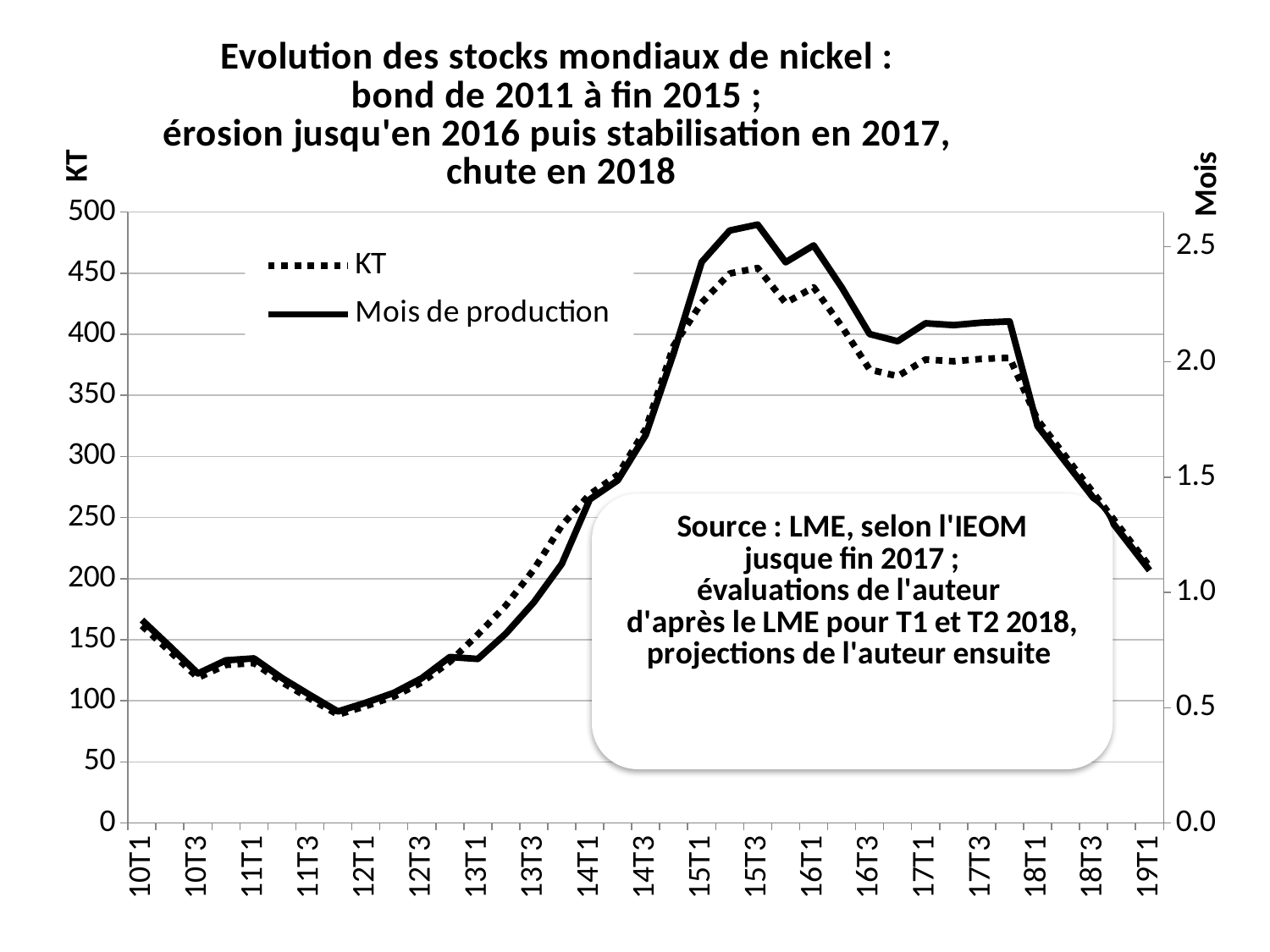

### Chart: Evolution des stocks mondiaux de nickel :
bond de 2011 à fin 2015 ;
érosion jusqu'en 2016 puis stabilisation en 2017,
chute en 2018

| Category | KT | Mois de production |  |
|---|---|---|---|
| 10T1 | 161.4 | 0.880363636363636 | None |
| 10T2 | 140.4 | 0.765818181818182 | None |
| 10T3 | 118.9 | 0.648545454545454 | None |
| 10T4 | 129.4 | 0.705818181818182 | None |
| 11T1 | 130.9 | 0.714 | None |
| 11T2 | 115.3 | 0.628909090909091 | None |
| 11T3 | 101.8 | 0.555272727272727 | None |
| 11T4 | 88.7 | 0.483818181818182 | None |
| 12T1 | 95.7 | 0.522 | None |
| 12T2 | 103.5 | 0.564545454545454 | None |
| 12T3 | 115.2 | 0.628363636363636 | None |
| 12T4 | 132.0 | 0.72 | None |
| 13T1 | 154.2 | 0.711692307692308 | None |
| 13T2 | 178.0 | 0.821538461538462 | None |
| 13T3 | 207.4 | 0.957230769230769 | None |
| 13T4 | 243.5 | 1.123846153846154 | None |
| 14T1 | 269.0 | 1.403478260869565 | None |
| 14T2 | 284.9 | 1.486434782608696 | None |
| 14T3 | 322.6 | 1.683130434782609 | None |
| 14T4 | 390.7 | 2.038434782608696 | None |
| 15T1 | 425.8 | 2.433142857142857 | None |
| 15T2 | 449.7 | 2.569714285714285 | None |
| 15T3 | 454.2 | 2.595428571428571 | None |
| 15T4 | 425.6 | 2.432 | None |
| 16T1 | 438.4 | 2.505142857142857 | None |
| 16T2 | 406.6 | 2.323428571428572 | None |
| 16T3 | 371.1 | 2.120571428571428 | None |
| 16T4 | 365.7 | 2.089714285714285 | None |
| 17T1 | 379.3 | 2.167428571428571 | None |
| 17T2 | 377.9 | 2.159428571428571 | None |
| 17T3 | 379.8 | 2.170285714285714 | None |
| 17T4 | 380.7 | 2.175428571428571 | None |
| 18T1 | 330.0 | 1.721739130434783 | None |
| 18T2 | 300.0 | 1.565217391304348 | None |
| 18T3 | 270.0 | 1.408695652173913 | None |
| 18T4 | 240.0 | 1.252173913043478 | None |
| 19T1 | 210.0 | 1.095652173913043 | None |